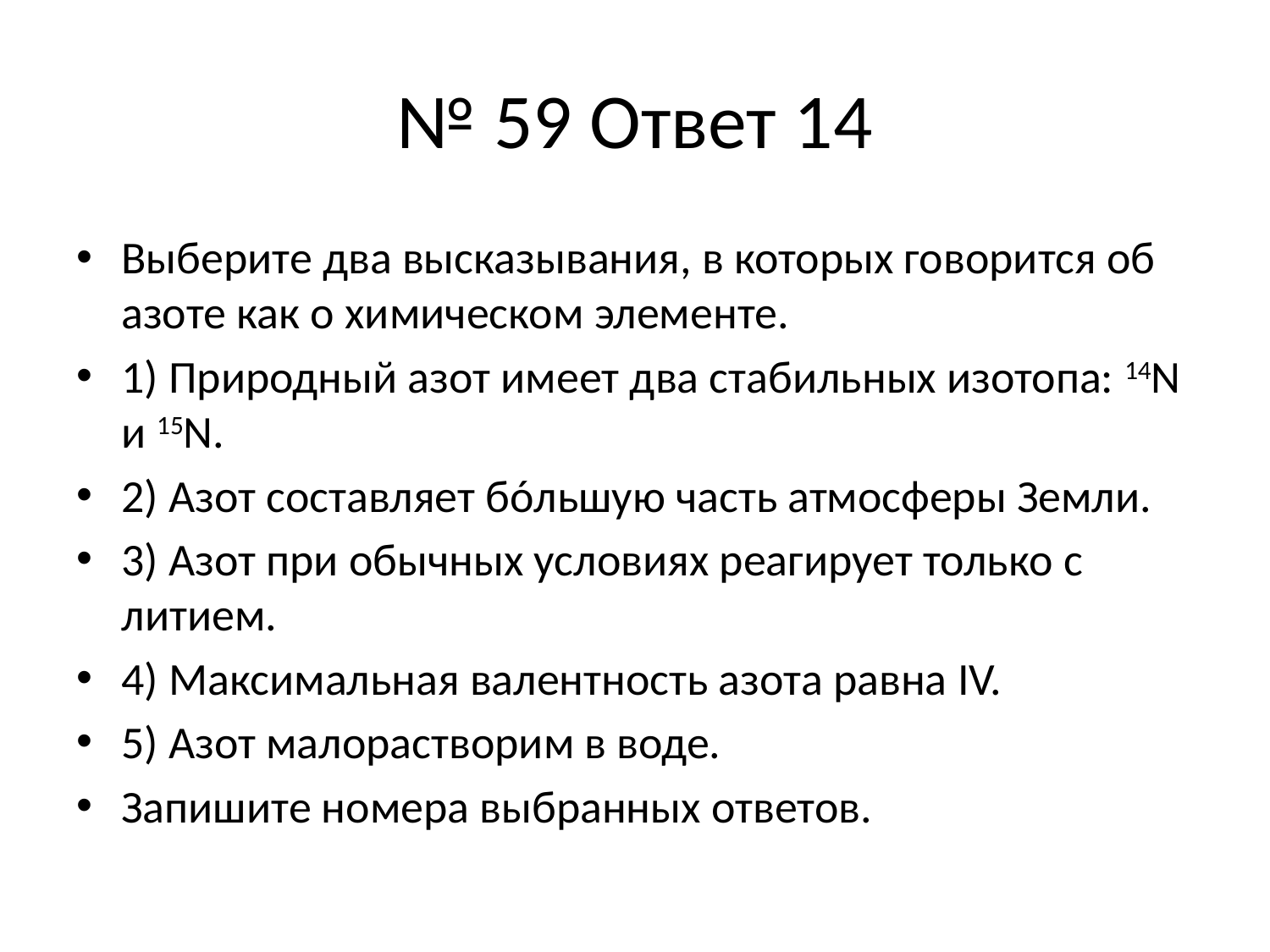

# № 59 Ответ 14
Выберите два высказывания, в которых говорится об азоте как о химическом элементе.
1) Природный азот имеет два стабильных изотопа: 14N и 15N.
2) Азот составляет бóльшую часть атмосферы Земли.
3) Азот при обычных условиях реагирует только с литием.
4) Максимальная валентность азота равна IV.
5) Азот малорастворим в воде.
Запишите номера выбранных ответов.